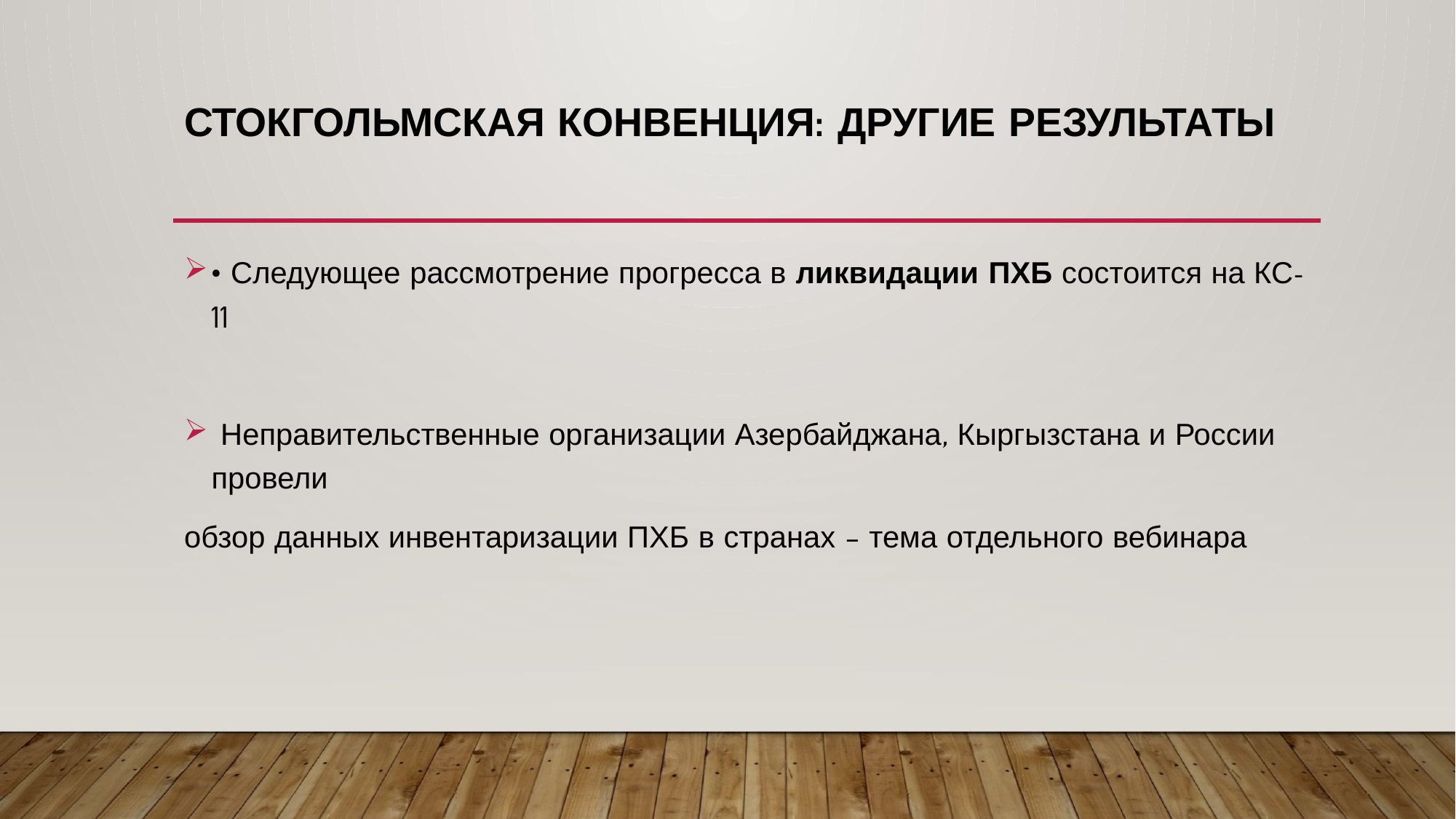

# Стокгольмская конвенция: Другие результаты
• Следующее рассмотрение прогресса в ликвидации ПХБ состоится на КС-11

 Неправительственные организации Азербайджана, Кыргызстана и России провели
обзор данных инвентаризации ПХБ в странах – тема отдельного вебинара